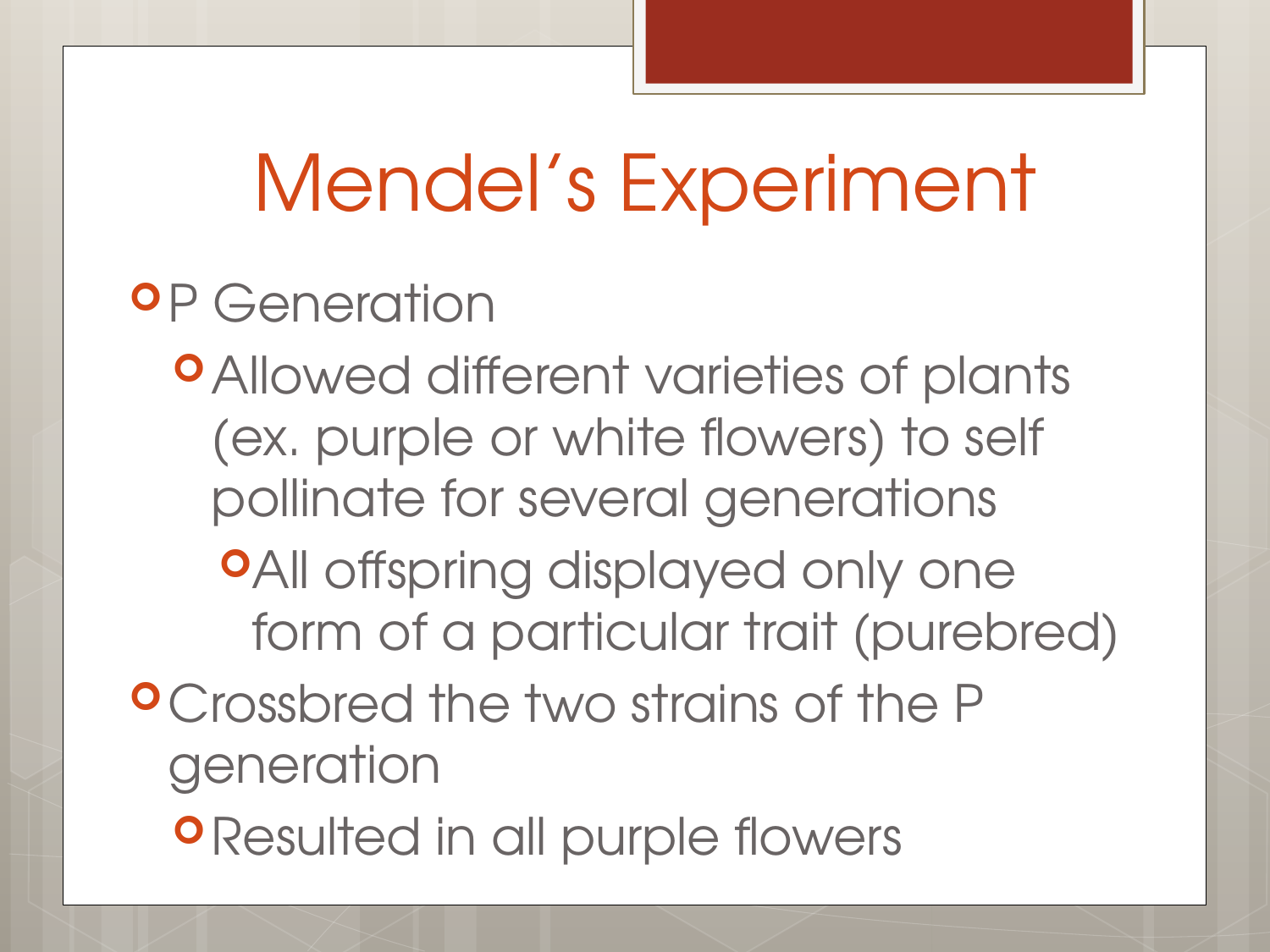

# Mendel’s Experiment
P Generation
Allowed different varieties of plants (ex. purple or white flowers) to self pollinate for several generations
All offspring displayed only one form of a particular trait (purebred)
Crossbred the two strains of the P generation
Resulted in all purple flowers